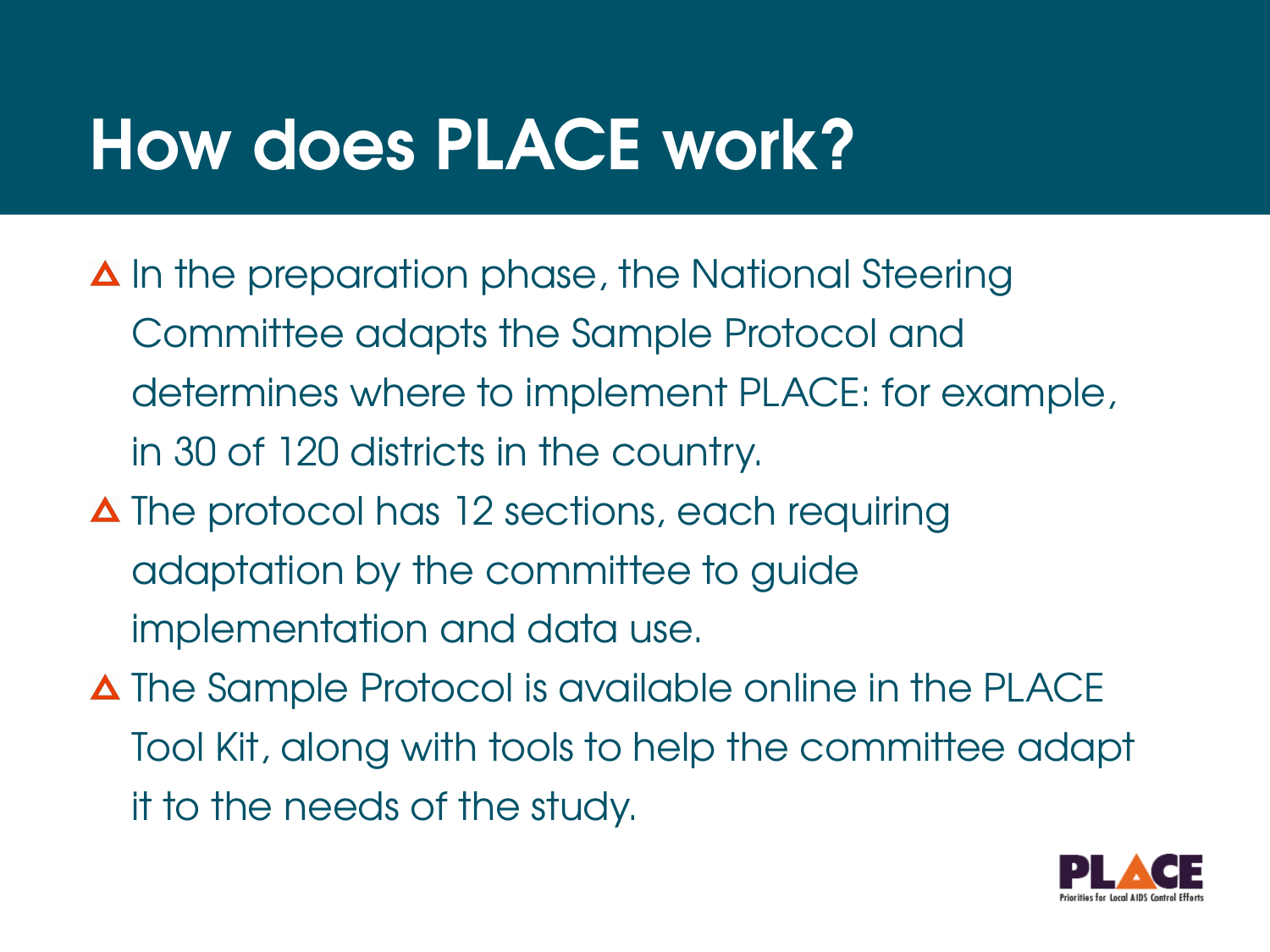

# How does PLACE work?
In the preparation phase, the National Steering Committee adapts the Sample Protocol and determines where to implement PLACE: for example, in 30 of 120 districts in the country.
The protocol has 12 sections, each requiring adaptation by the committee to guide implementation and data use.
The Sample Protocol is available online in the PLACE Tool Kit, along with tools to help the committee adapt it to the needs of the study.